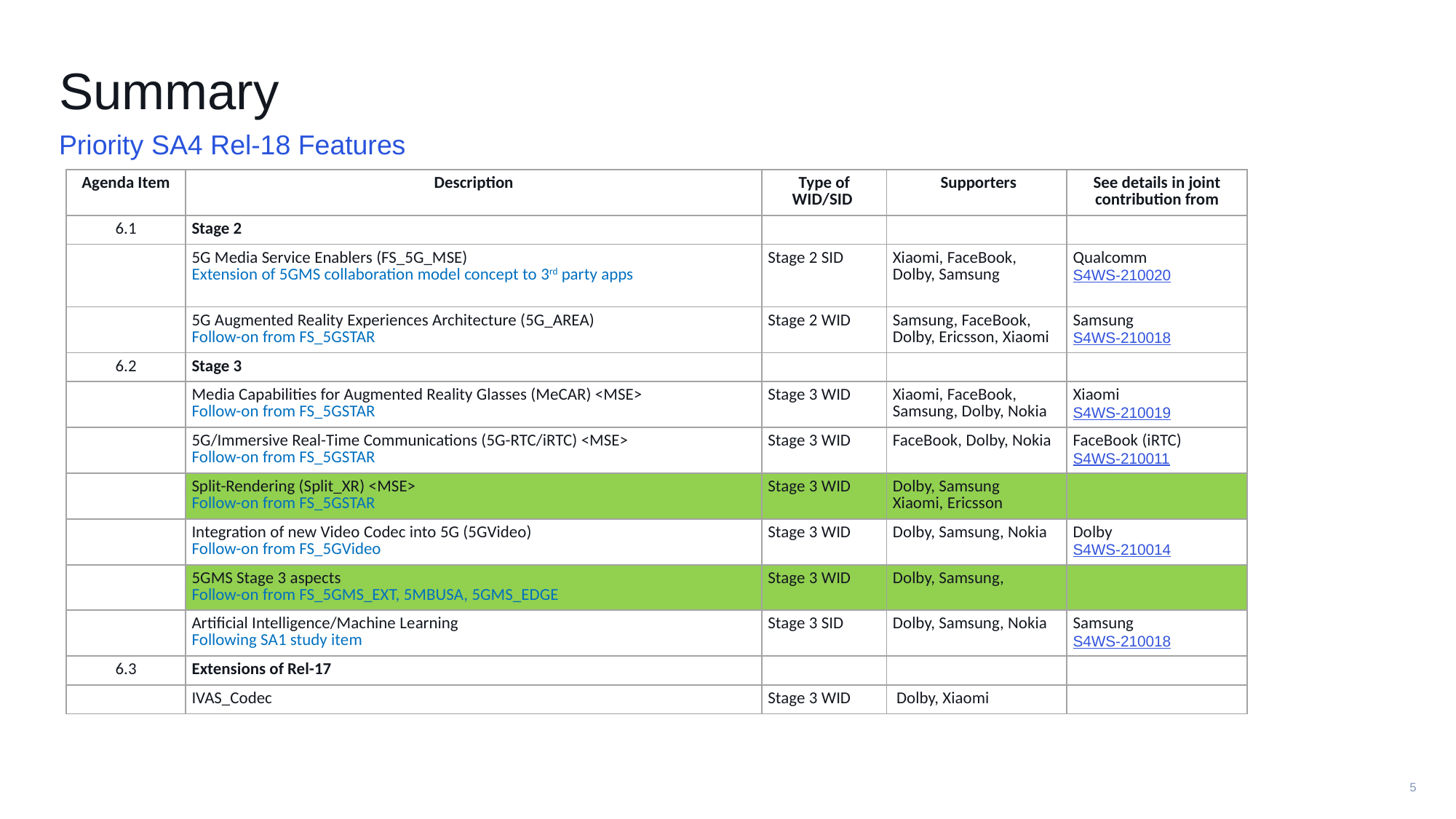

# Summary
Priority SA4 Rel-18 Features
| Agenda Item | Description | Type of WID/SID | Supporters | See details in joint contribution from |
| --- | --- | --- | --- | --- |
| 6.1 | Stage 2 |  |  |  |
|  | 5G Media Service Enablers (FS\_5G\_MSE) Extension of 5GMS collaboration model concept to 3rd party apps | Stage 2 SID | Xiaomi, FaceBook, Dolby, Samsung | Qualcomm S4WS-210020 |
|  | 5G Augmented Reality Experiences Architecture (5G\_AREA) Follow-on from FS\_5GSTAR | Stage 2 WID | Samsung, FaceBook, Dolby, Ericsson, Xiaomi | Samsung S4WS-210018 |
| 6.2 | Stage 3 |  |  |  |
|  | Media Capabilities for Augmented Reality Glasses (MeCAR) <MSE> Follow-on from FS\_5GSTAR | Stage 3 WID | Xiaomi, FaceBook, Samsung, Dolby, Nokia | Xiaomi S4WS-210019 |
|  | 5G/Immersive Real-Time Communications (5G-RTC/iRTC) <MSE> Follow-on from FS\_5GSTAR | Stage 3 WID | FaceBook, Dolby, Nokia | FaceBook (iRTC) S4WS-210011 |
|  | Split-Rendering (Split\_XR) <MSE> Follow-on from FS\_5GSTAR | Stage 3 WID | Dolby, Samsung Xiaomi, Ericsson |  |
|  | Integration of new Video Codec into 5G (5GVideo) Follow-on from FS\_5GVideo | Stage 3 WID | Dolby, Samsung, Nokia | Dolby S4WS-210014 |
|  | 5GMS Stage 3 aspects Follow-on from FS\_5GMS\_EXT, 5MBUSA, 5GMS\_EDGE | Stage 3 WID | Dolby, Samsung, |  |
|  | Artificial Intelligence/Machine Learning Following SA1 study item | Stage 3 SID | Dolby, Samsung, Nokia | Samsung S4WS-210018 |
| 6.3 | Extensions of Rel-17 |  |  |  |
|  | IVAS\_Codec | Stage 3 WID | Dolby, Xiaomi |  |